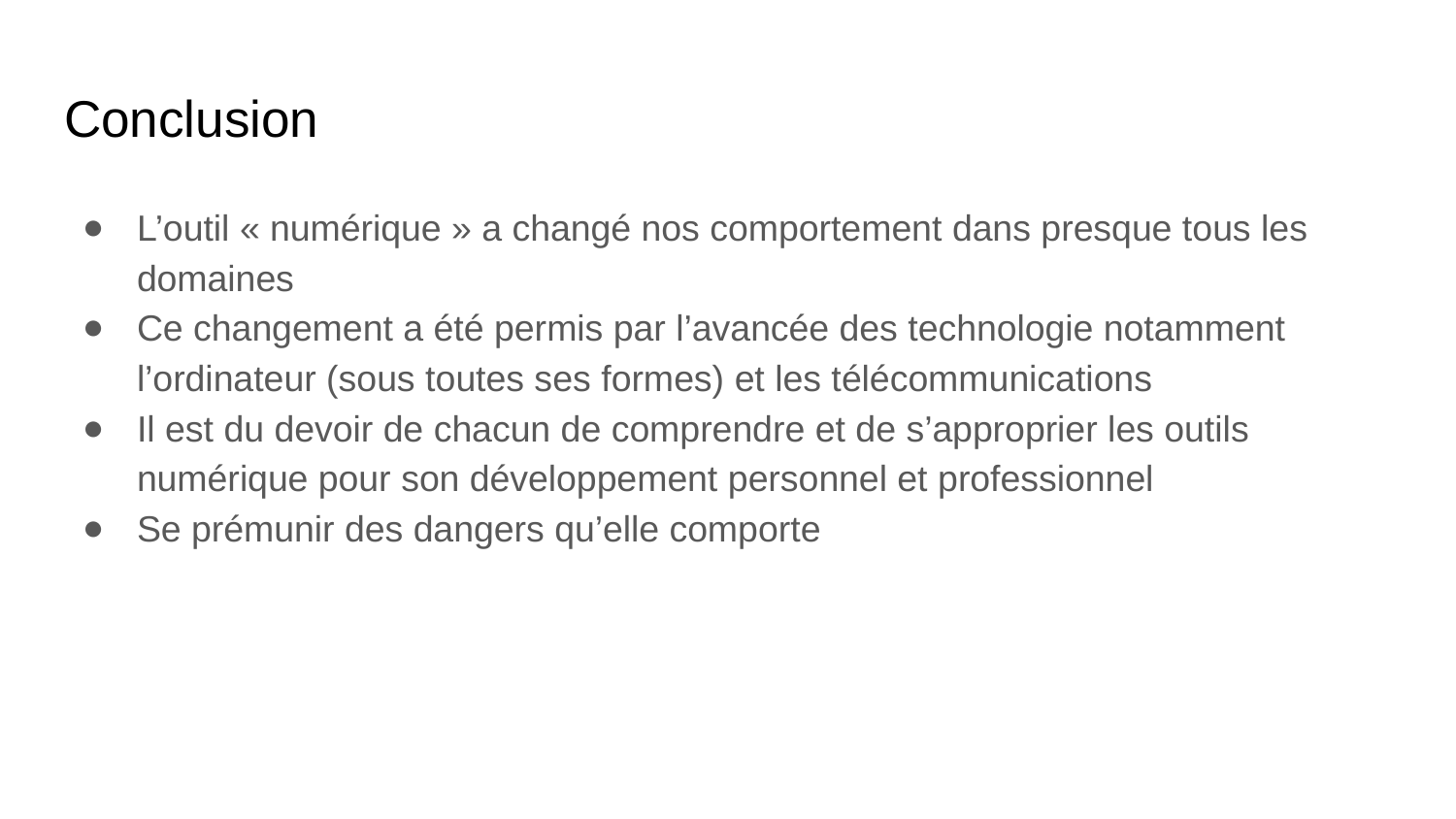

# Conclusion
L’outil « numérique » a changé nos comportement dans presque tous les domaines
Ce changement a été permis par l’avancée des technologie notamment l’ordinateur (sous toutes ses formes) et les télécommunications
Il est du devoir de chacun de comprendre et de s’approprier les outils numérique pour son développement personnel et professionnel
Se prémunir des dangers qu’elle comporte